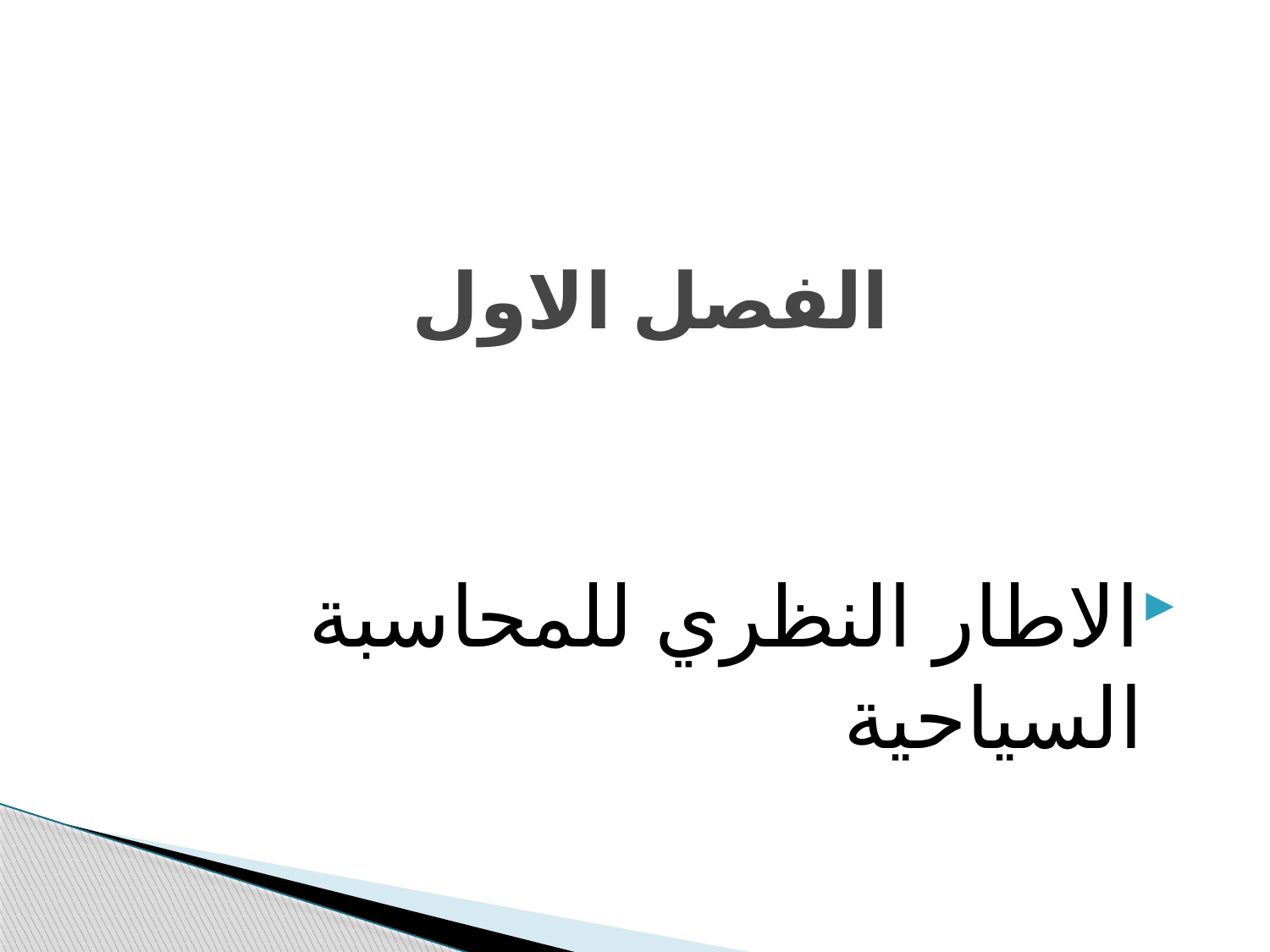

الاطار النظري للمحاسبة السياحية
# الفصل الاول